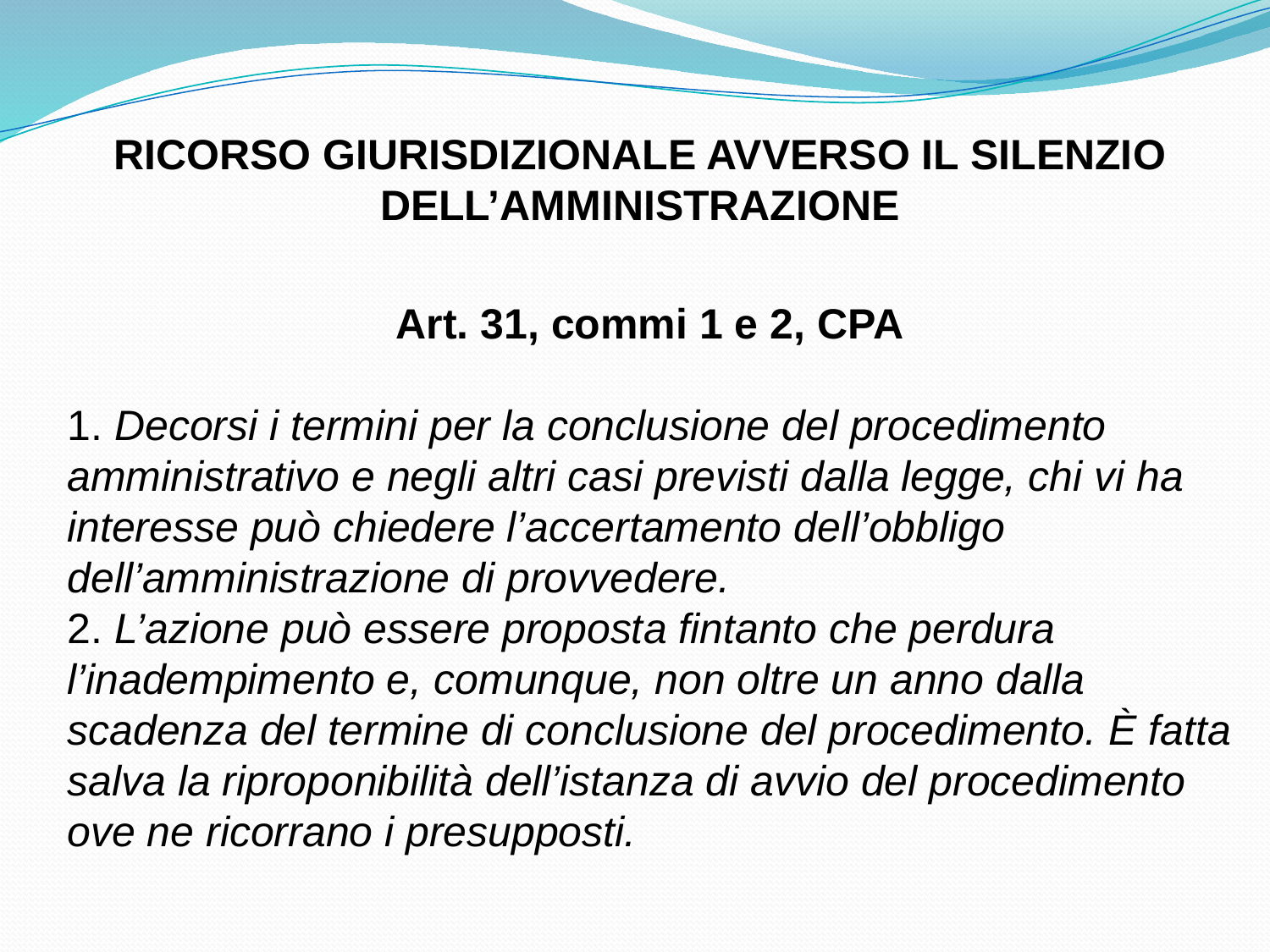

RICORSO GIURISDIZIONALE AVVERSO IL SILENZIO DELL’AMMINISTRAZIONE
Art. 31, commi 1 e 2, CPA

1. Decorsi i termini per la conclusione del procedimento amministrativo e negli altri casi previsti dalla legge, chi vi ha interesse può chiedere l’accertamento dell’obbligo dell’amministrazione di provvedere.
2. L’azione può essere proposta fintanto che perdura l’inadempimento e, comunque, non oltre un anno dalla scadenza del termine di conclusione del procedimento. È fatta salva la riproponibilità dell’istanza di avvio del procedimento ove ne ricorrano i presupposti.